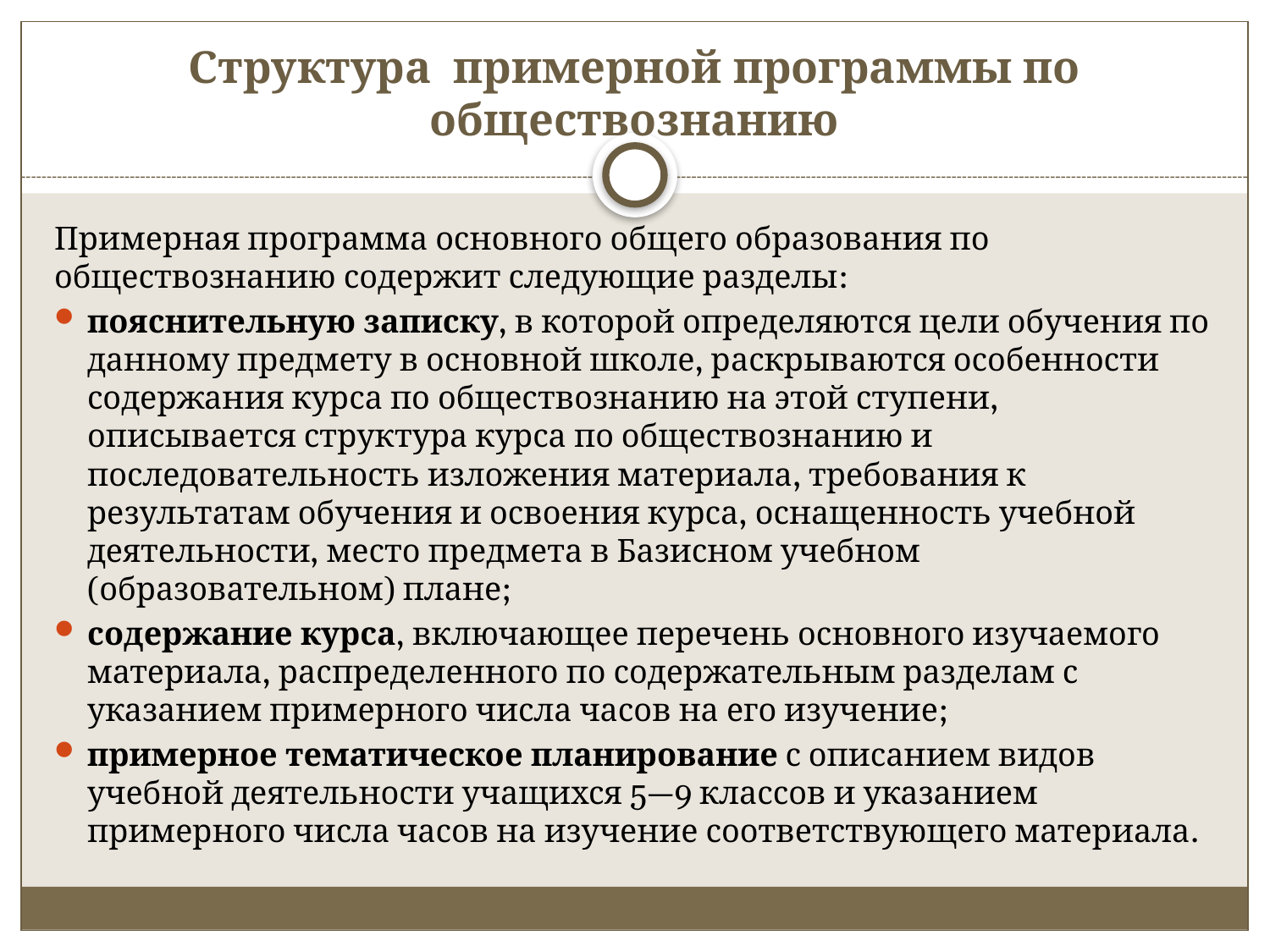

# Структура  примерной программы по обществознанию
Примерная программа основного общего образования по обществознанию содержит следующие разделы:
пояснительную записку, в которой определяются цели обучения по данному предмету в основной школе, раскрываются особенности содержания курса по обществознанию на этой ступени, описывается структура курса по обществознанию и последовательность изложения материала, требования к результатам обучения и освоения курса, оснащенность учебной деятельности, место предмета в Базисном учебном (образовательном) плане;
содержание курса, включающее перечень основного изучаемого материала, распределенного по содержательным разделам с указанием примерного числа часов на его изучение;
примерное тематическое планирование с описанием видов учебной деятельности учащихся 5—9 классов и указанием примерного числа часов на изучение соответствующего материала.